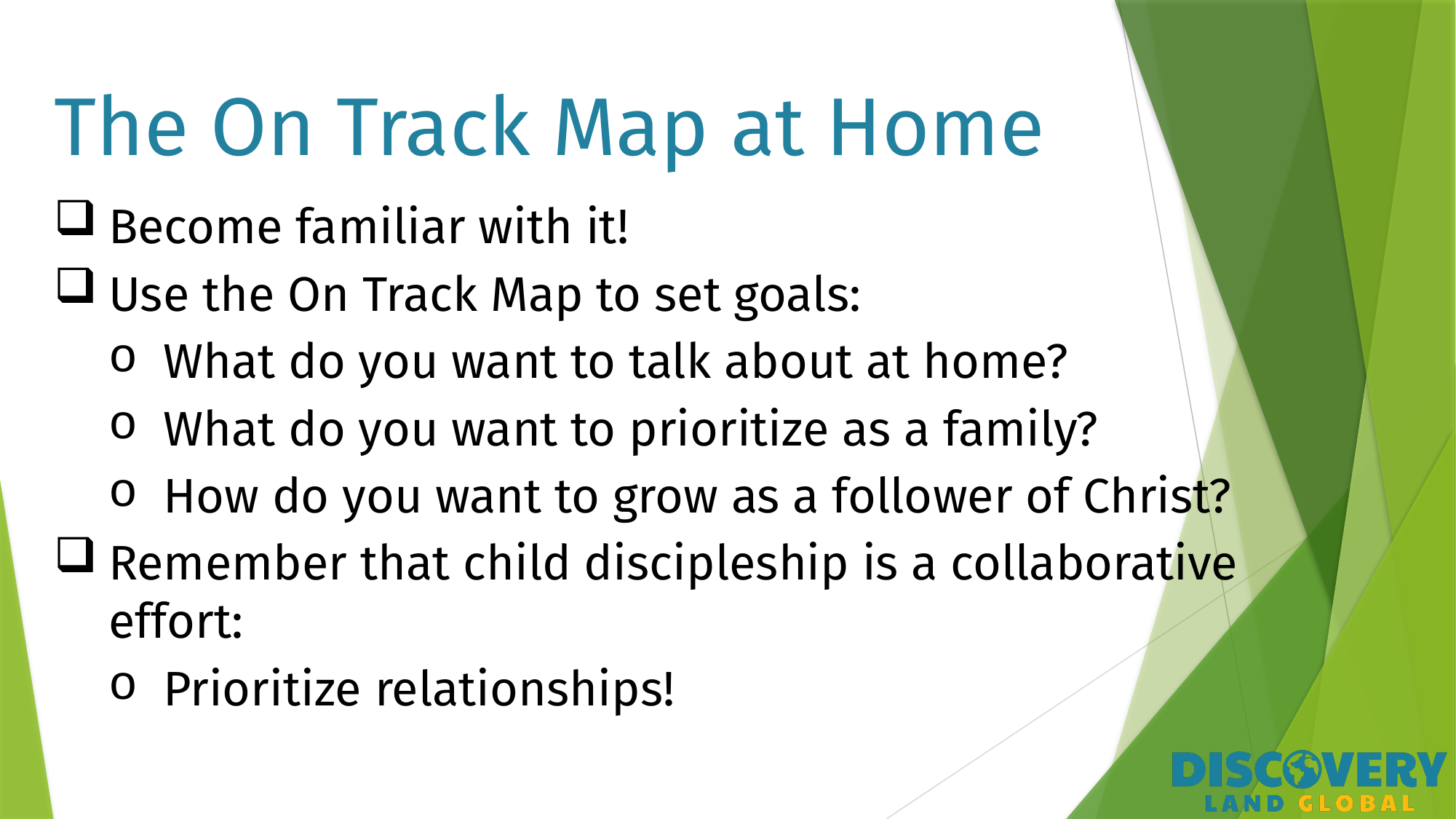

The On Track Map at Home
Become familiar with it!
Use the On Track Map to set goals:
What do you want to talk about at home?
What do you want to prioritize as a family?
How do you want to grow as a follower of Christ?
Remember that child discipleship is a collaborative effort:
Prioritize relationships!